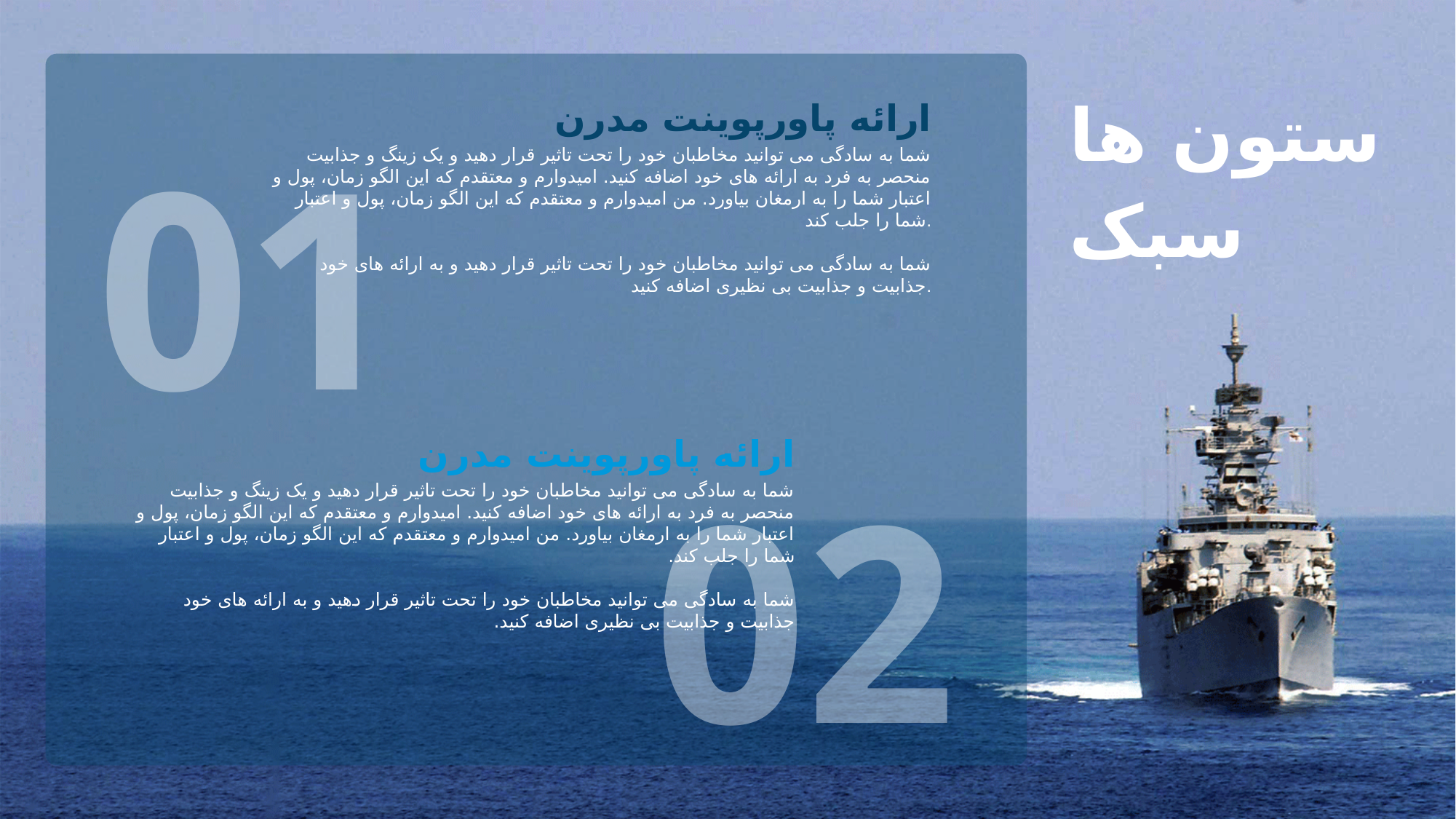

ستون ها سبک
ارائه پاورپوینت مدرن
01
شما به سادگی می توانید مخاطبان خود را تحت تاثیر قرار دهید و یک زینگ و جذابیت منحصر به فرد به ارائه های خود اضافه کنید. امیدوارم و معتقدم که این الگو زمان، پول و اعتبار شما را به ارمغان بیاورد. من امیدوارم و معتقدم که این الگو زمان، پول و اعتبار شما را جلب کند.

شما به سادگی می توانید مخاطبان خود را تحت تاثیر قرار دهید و به ارائه های خود جذابیت و جذابیت بی نظیری اضافه کنید.
ارائه پاورپوینت مدرن
02
شما به سادگی می توانید مخاطبان خود را تحت تاثیر قرار دهید و یک زینگ و جذابیت منحصر به فرد به ارائه های خود اضافه کنید. امیدوارم و معتقدم که این الگو زمان، پول و اعتبار شما را به ارمغان بیاورد. من امیدوارم و معتقدم که این الگو زمان، پول و اعتبار شما را جلب کند.

شما به سادگی می توانید مخاطبان خود را تحت تاثیر قرار دهید و به ارائه های خود جذابیت و جذابیت بی نظیری اضافه کنید.